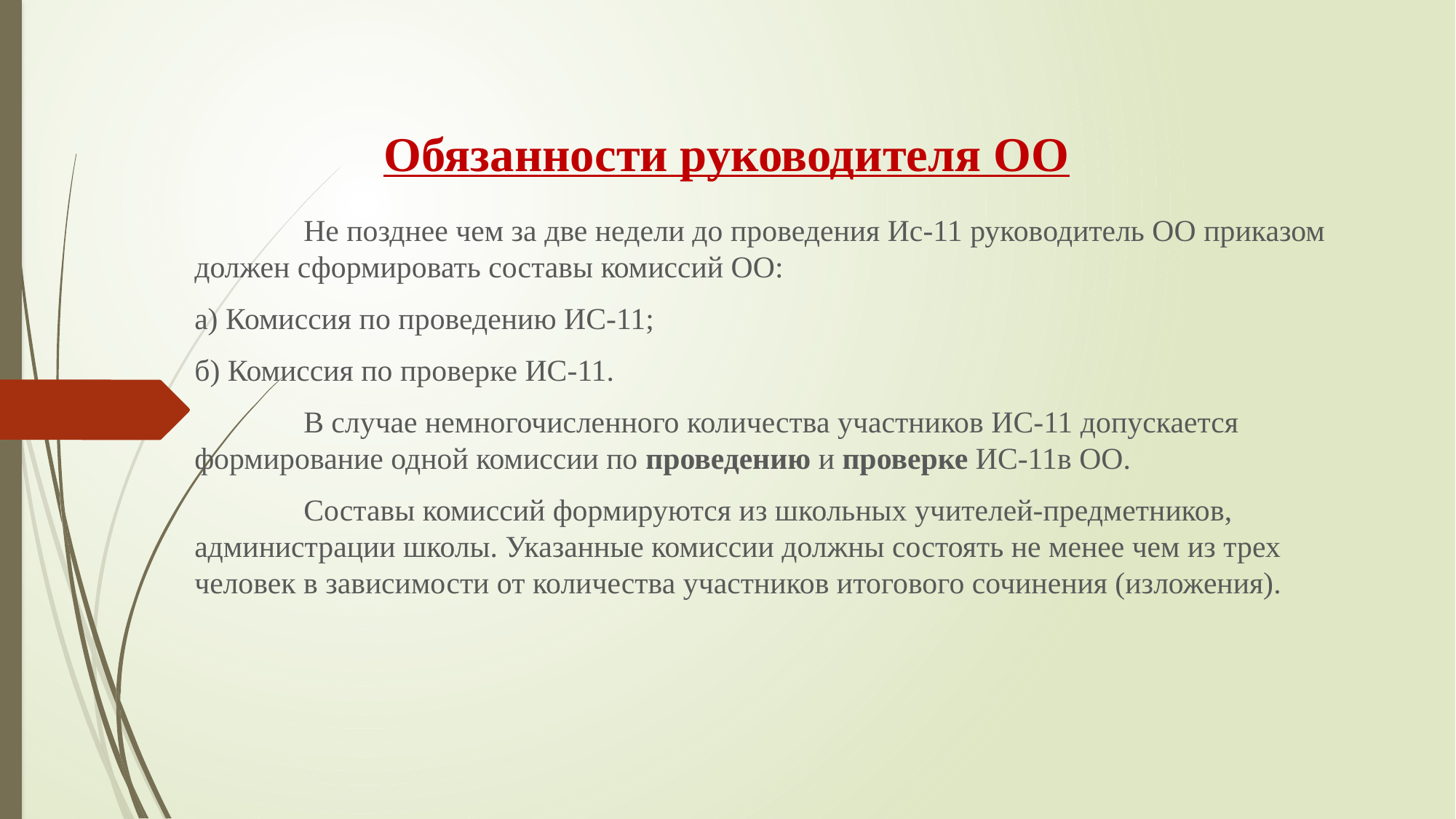

# Обязанности руководителя ОО
	Не позднее чем за две недели до проведения Ис-11 руководитель ОО приказом должен сформировать составы комиссий ОО:
а) Комиссия по проведению ИС-11;
б) Комиссия по проверке ИС-11.
	В случае немногочисленного количества участников ИС-11 допускается формирование одной комиссии по проведению и проверке ИС-11в ОО.
	Составы комиссий формируются из школьных учителей-предметников, администрации школы. Указанные комиссии должны состоять не менее чем из трех человек в зависимости от количества участников итогового сочинения (изложения).